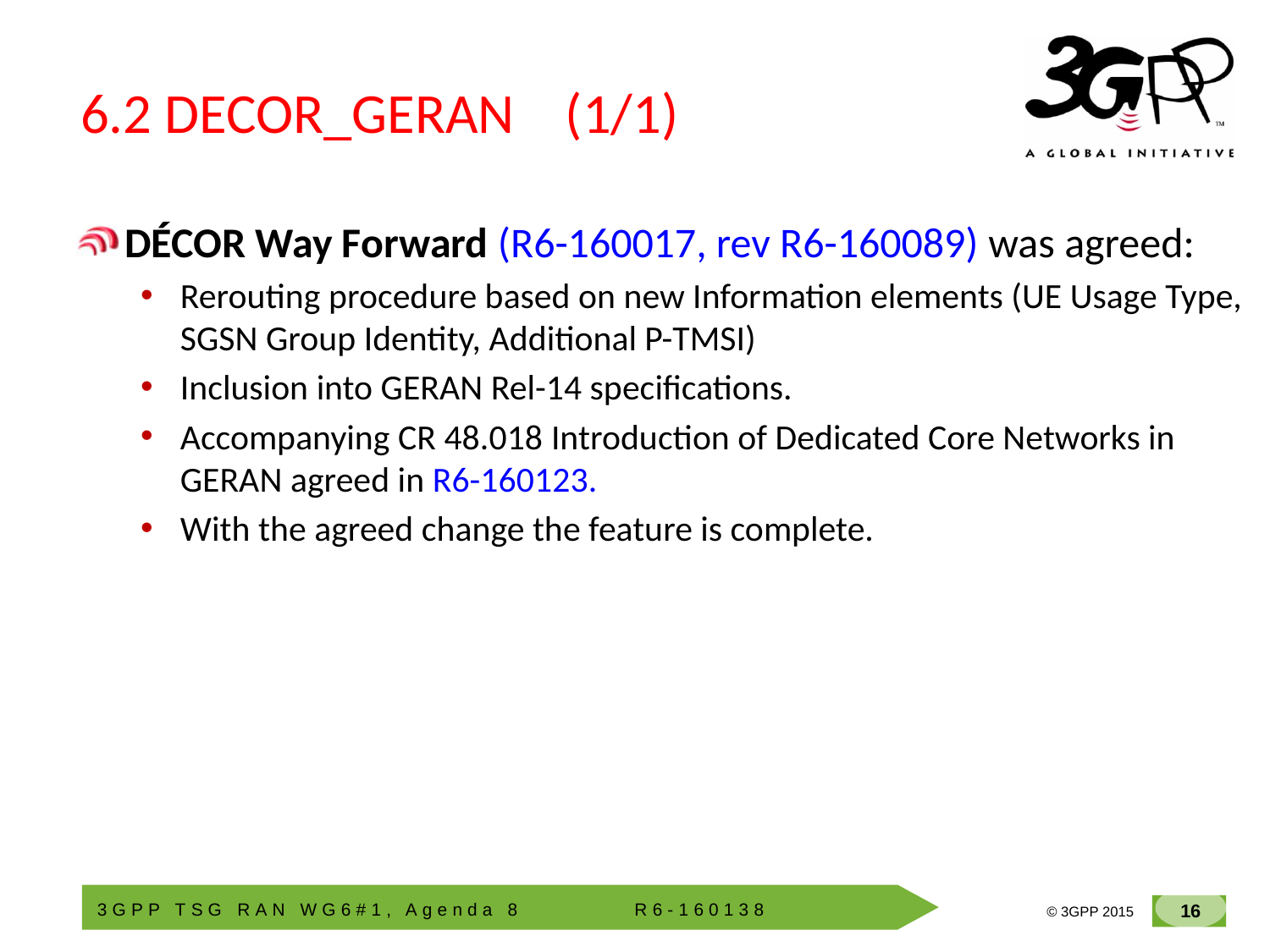

# 6.2 DECOR_GERAN    (1/1)
DÉCOR Way Forward (R6-160017, rev R6-160089) was agreed:
Rerouting procedure based on new Information elements (UE Usage Type, SGSN Group Identity, Additional P-TMSI)
Inclusion into GERAN Rel-14 specifications.
Accompanying CR 48.018 Introduction of Dedicated Core Networks in GERAN agreed in R6-160123.
With the agreed change the feature is complete.